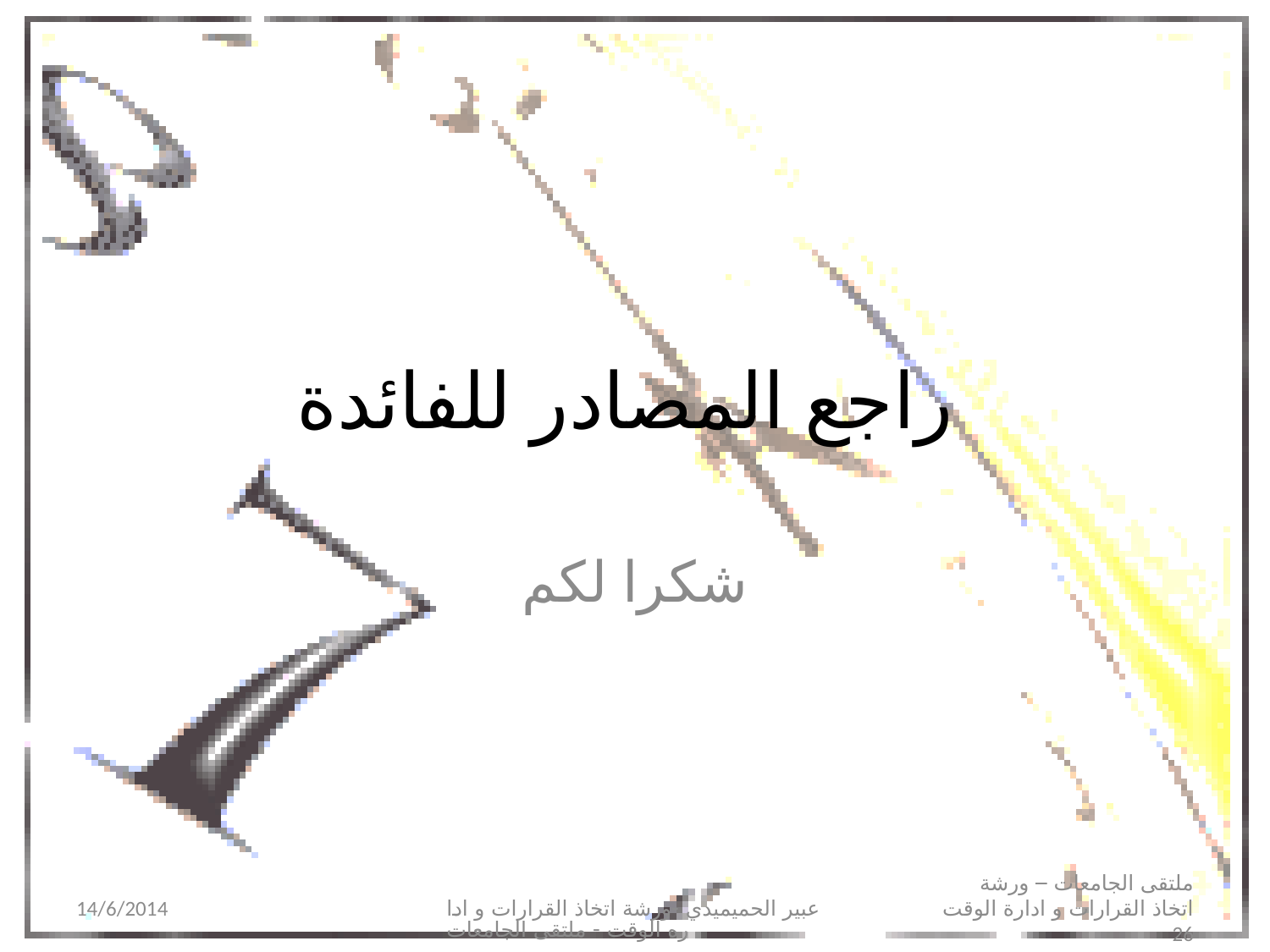

# راجع المصادر للفائدة
شكرا لكم
14/6/2014
عبير الحميميدي -ورشة اتخاذ القرارات و اداره الوقت - ملتقى الجامعات
26